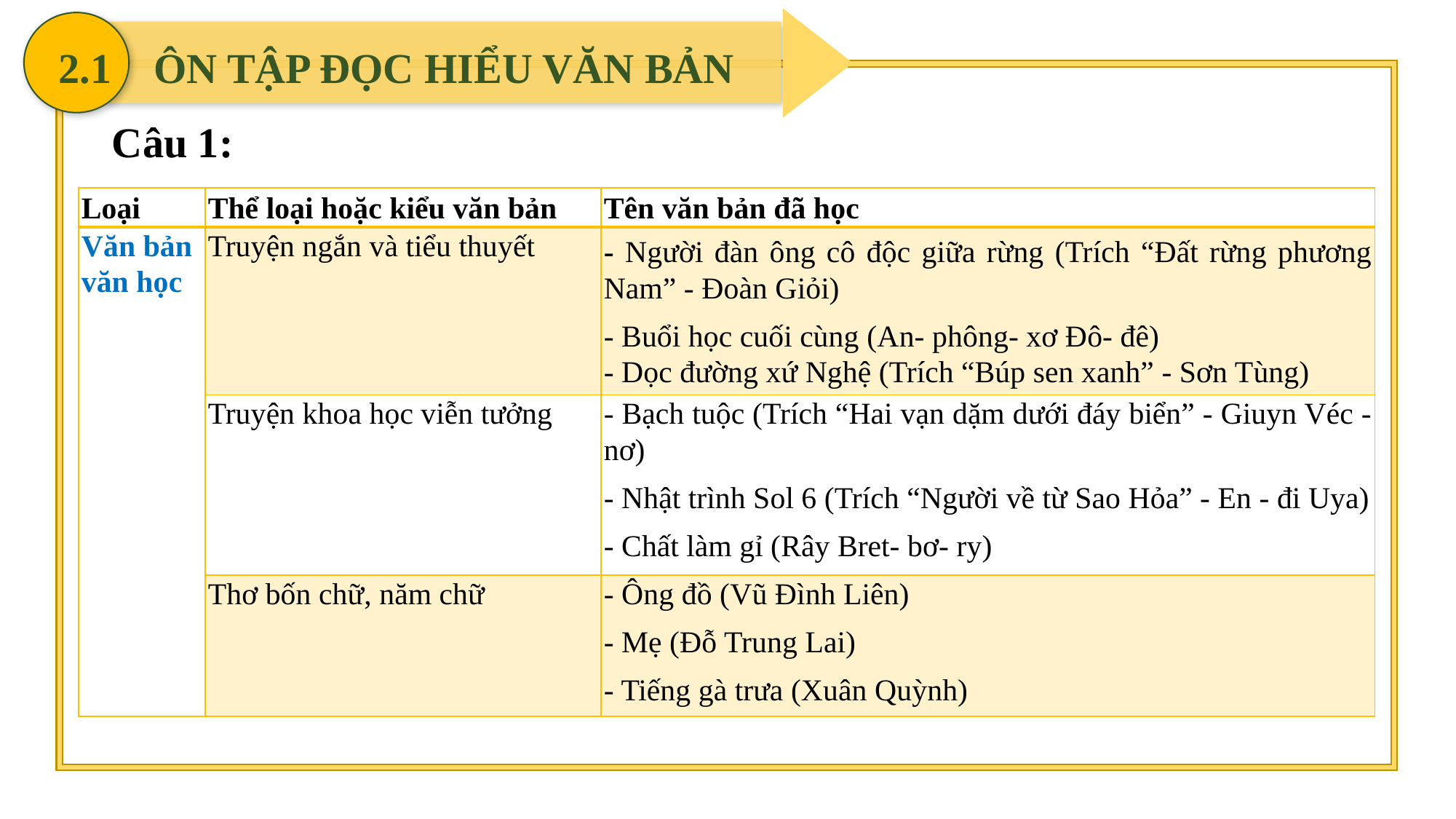

2.1    ÔN TẬP ĐỌC HIỂU VĂN BẢN

Câu 1:
| Loại | Thể loại hoặc kiểu văn bản | Tên văn bản đã học |
| --- | --- | --- |
| Văn bản văn học | Truyện ngắn và tiểu thuyết | - Người đàn ông cô độc giữa rừng (Trích “Đất rừng phương Nam” - Đoàn Giỏi) - Buổi học cuối cùng (An- phông- xơ Đô- đê) - Dọc đường xứ Nghệ (Trích “Búp sen xanh” - Sơn Tùng) |
|  | Truyện khoa học viễn tưởng | - Bạch tuộc (Trích “Hai vạn dặm dưới đáy biển” - Giuyn Véc -nơ) - Nhật trình Sol 6 (Trích “Người về từ Sao Hỏa” - En - đi Uya) - Chất làm gỉ (Rây Bret- bơ- ry) |
|  | Thơ bốn chữ, năm chữ | - Ông đồ (Vũ Đình Liên) - Mẹ (Đỗ Trung Lai) - Tiếng gà trưa (Xuân Quỳnh) |